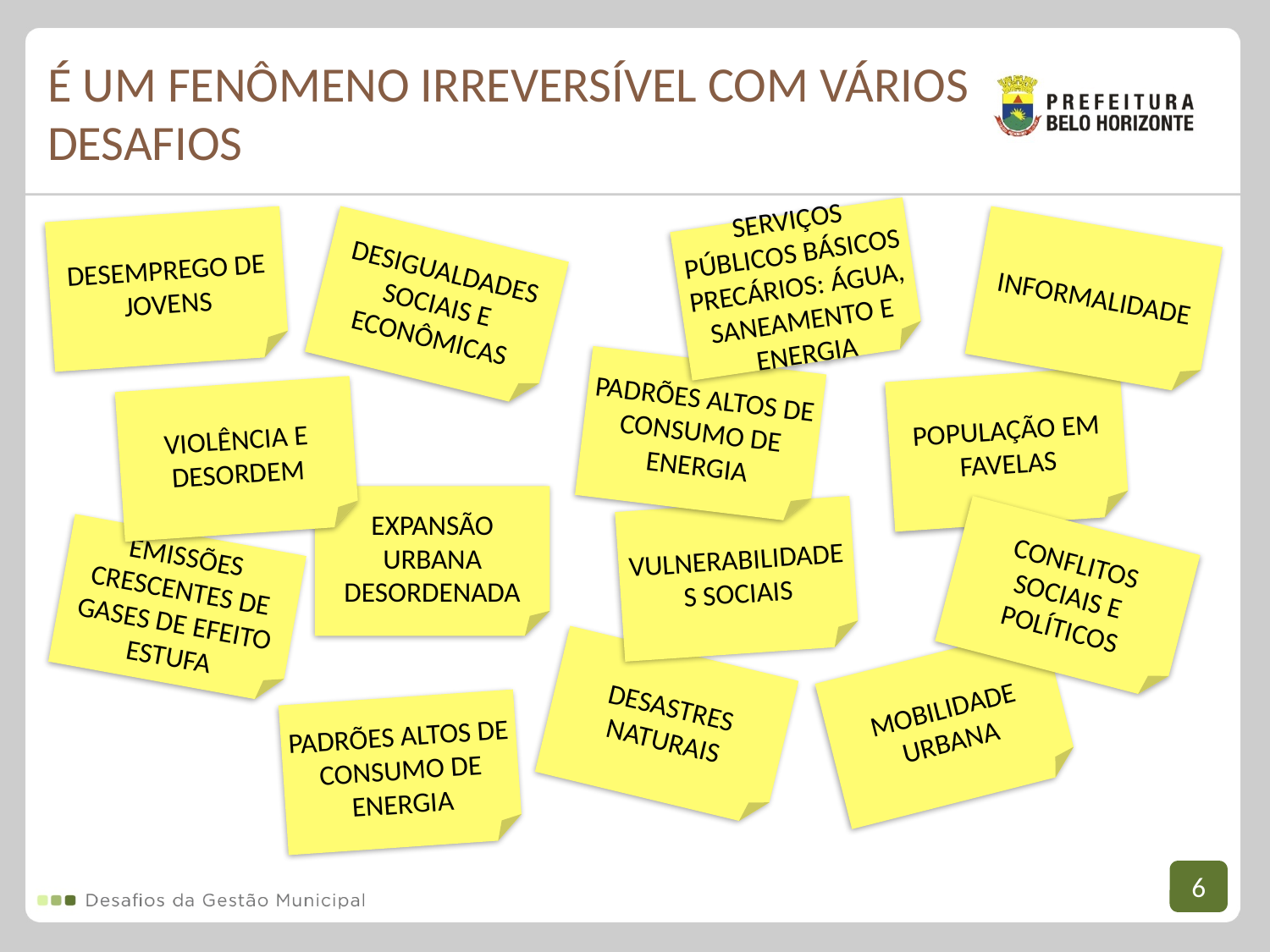

# É um fenômeno irreversível com vários desafios
Desemprego de jovens
Serviços públicos básicos precários: água, saneamento e energia
Informalidade
Desigualdades sociais e econômicas
Padrões altos de consumo de energia
População em favelas
Violência e desordem
Expansão urbana desordenada
Vulnerabilidades sociais
Conflitos sociais e políticos
Emissões crescentes de gases de efeito estufa
Desastres naturais
Mobilidade urbana
Padrões altos de consumo de energia
6